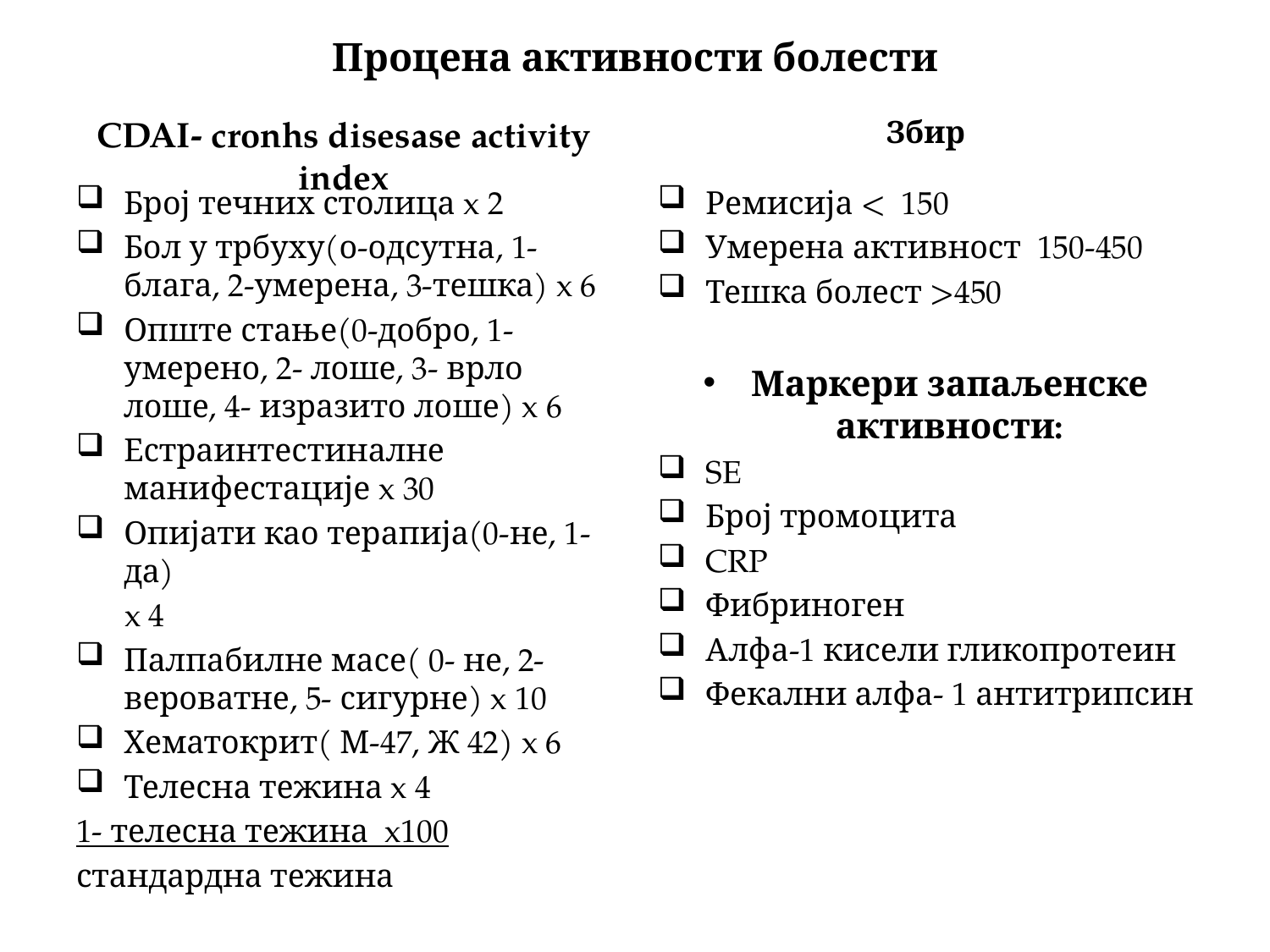

# Процена активности болести
CDAI- cronhs disesase activity index

Збир
Број течних столица x 2
Бол у трбуху(о-одсутна, 1- блага, 2-умерена, 3-тешка) x 6
Опште стање(0-добро, 1- умерено, 2- лоше, 3- врло лоше, 4- изразито лоше) x 6
Естраинтестиналне манифестације x 30
Опијати као терапија(0-не, 1- да)
      x 4
Палпабилне масе( 0- не, 2- вероватне, 5- сигурне) x 10
Хематокрит( М-47, Ж 42) x 6
Телесна тежина x 4
1- телесна тежина  x100
стандардна тежина
Ремисија <  150
Умерена активност  150-450
Тешка болест >450

Маркери запаљенске активности:
SE
Број тромоцита
CRP
Фибриноген
Алфа-1 кисели гликопротеин
Фекални алфа- 1 антитрипсин